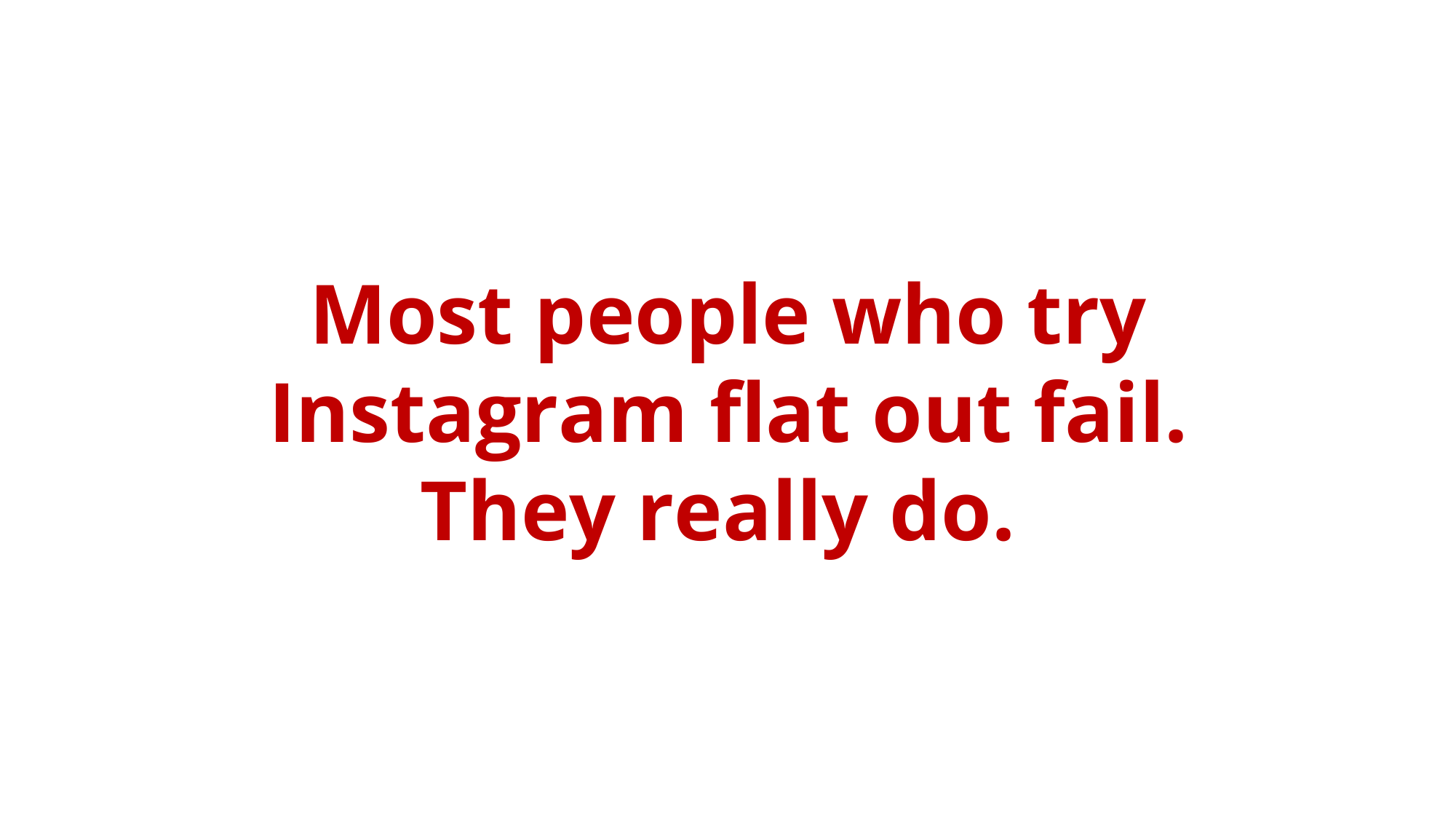

Most people who try Instagram flat out fail. They really do.